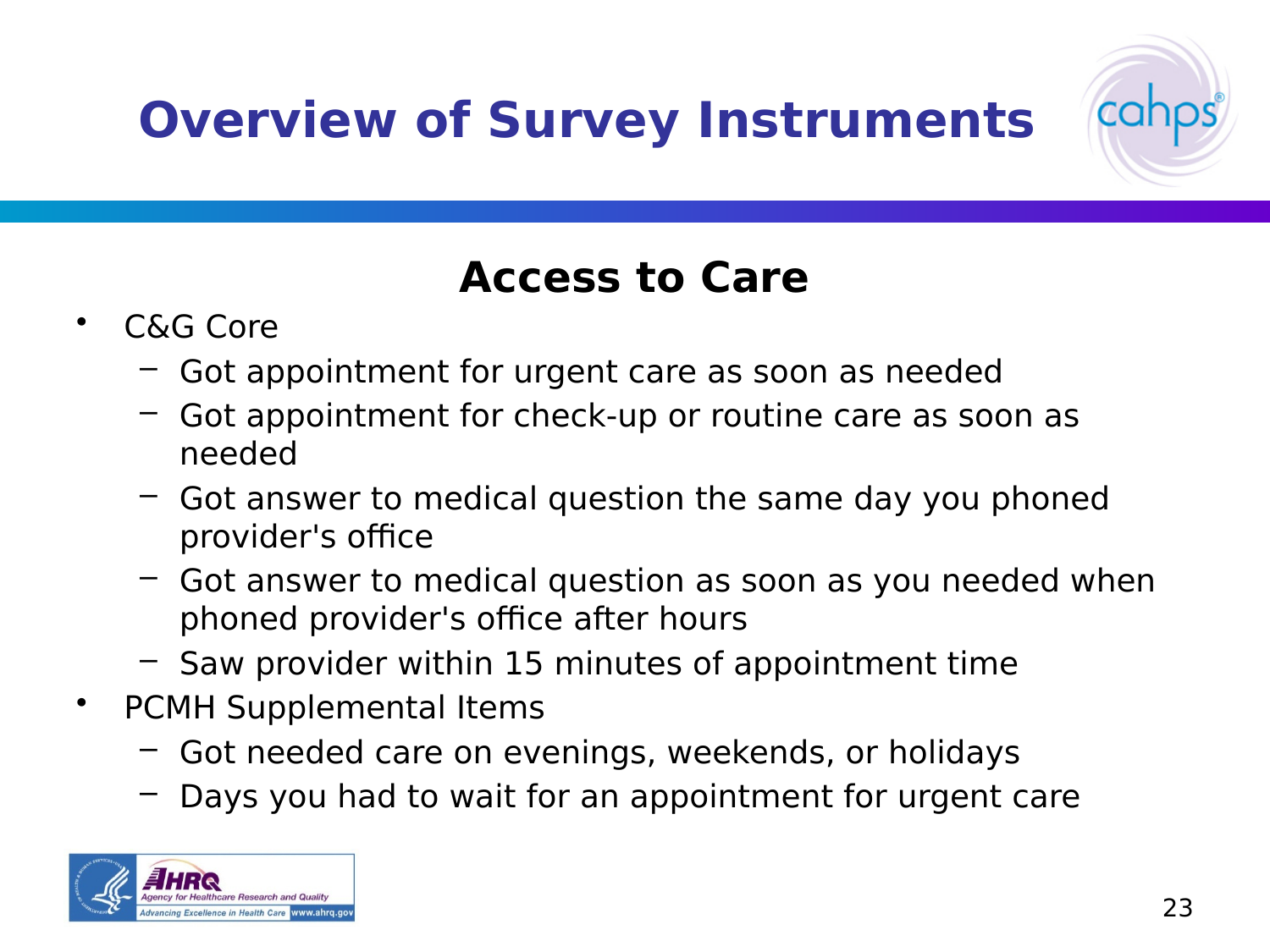

# Overview of Survey Instruments
Access to Care
C&G Core
Got appointment for urgent care as soon as needed
Got appointment for check-up or routine care as soon as needed
Got answer to medical question the same day you phoned provider's office
Got answer to medical question as soon as you needed when phoned provider's office after hours
Saw provider within 15 minutes of appointment time
PCMH Supplemental Items
Got needed care on evenings, weekends, or holidays
Days you had to wait for an appointment for urgent care

23